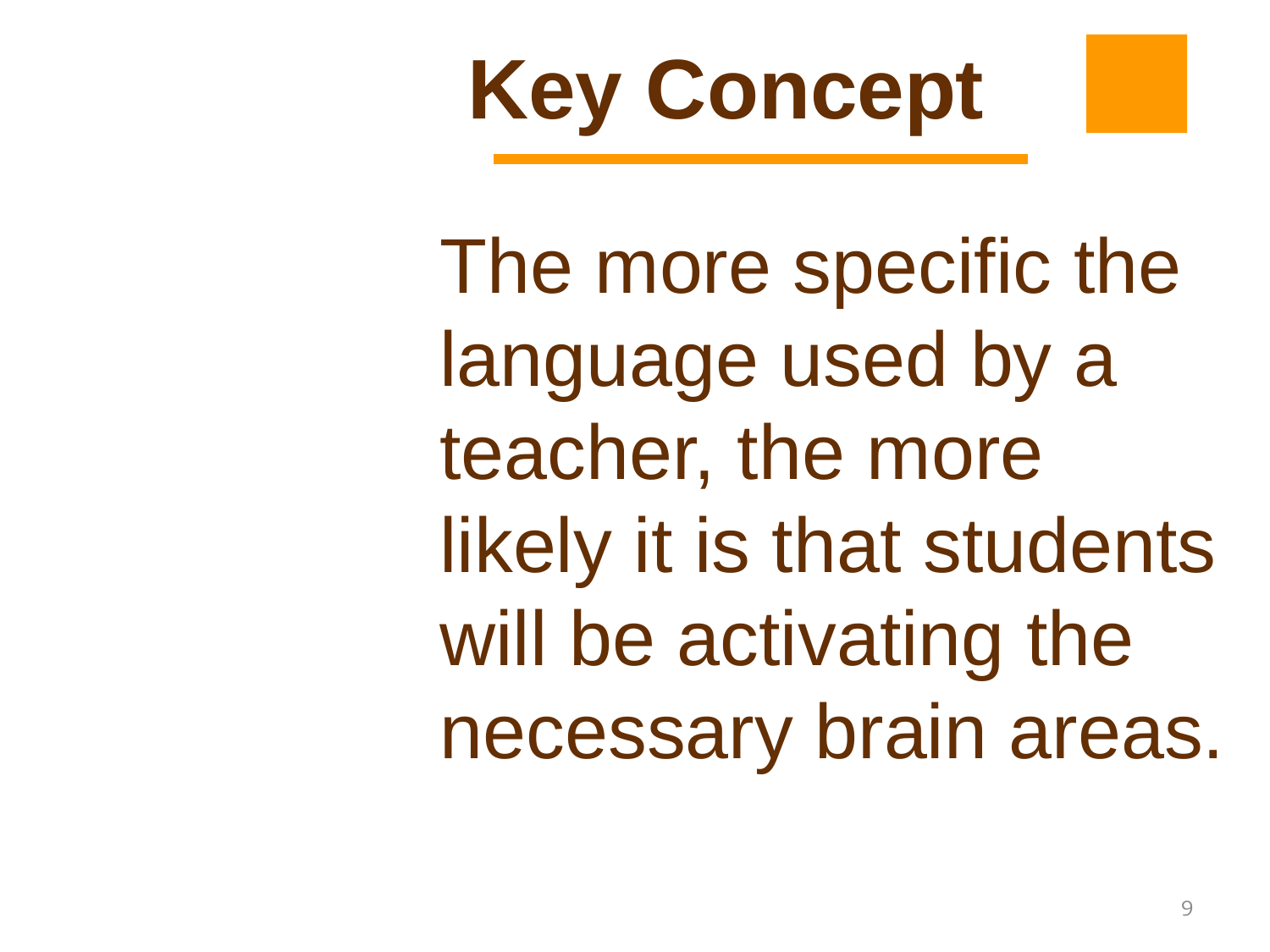

Key Concept

The more specific the language used by a teacher, the more likely it is that students will be activating the necessary brain areas.
9